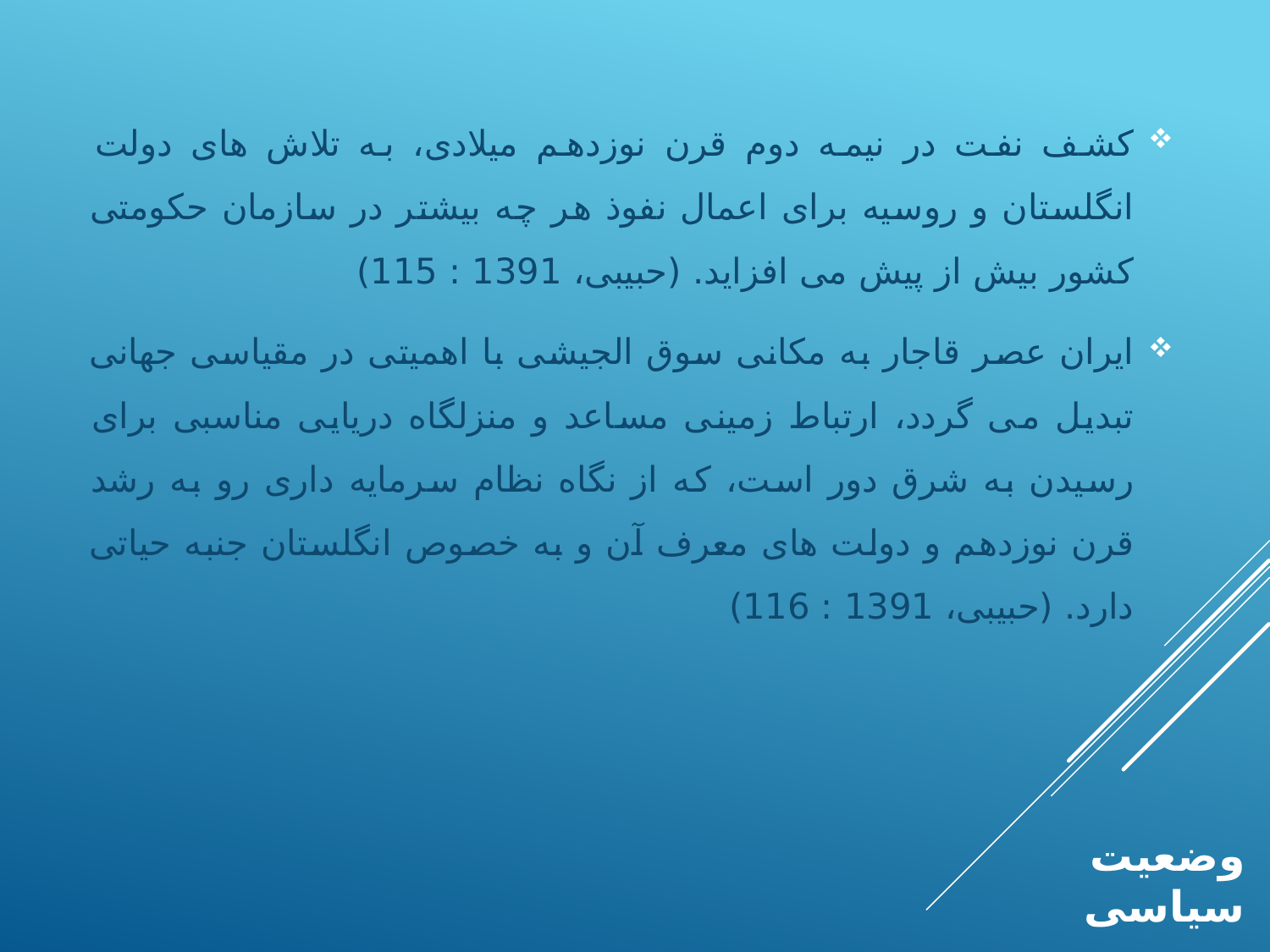

کشف نفت در نیمه دوم قرن نوزدهم میلادی، به تلاش های دولت انگلستان و روسیه برای اعمال نفوذ هر چه بیشتر در سازمان حکومتی کشور بیش از پیش می افزاید. (حبیبی، 1391 : 115)
ایران عصر قاجار به مکانی سوق الجیشی با اهمیتی در مقیاسی جهانی تبدیل می گردد، ارتباط زمینی مساعد و منزلگاه دریایی مناسبی برای رسیدن به شرق دور است، که از نگاه نظام سرمایه داری رو به رشد قرن نوزدهم و دولت های معرف آن و به خصوص انگلستان جنبه حیاتی دارد. (حبیبی، 1391 : 116)

# وضعیت سیاسی